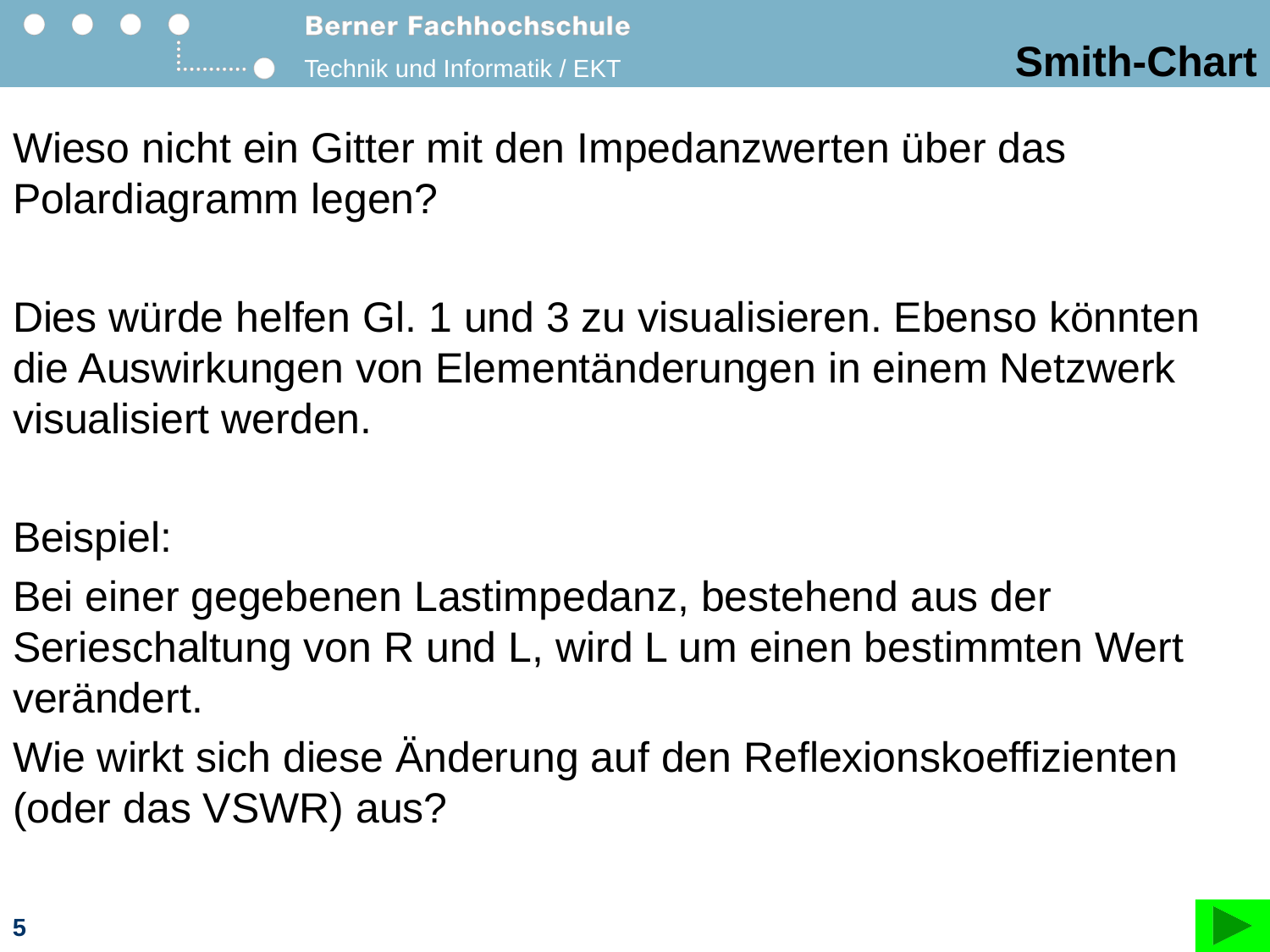

# Smith-Chart
Wieso nicht ein Gitter mit den Impedanzwerten über das Polardiagramm legen?

Dies würde helfen Gl. 1 und 3 zu visualisieren. Ebenso könnten die Auswirkungen von Elementänderungen in einem Netzwerk visualisiert werden.

Beispiel:
Bei einer gegebenen Lastimpedanz, bestehend aus der Serieschaltung von R und L, wird L um einen bestimmten Wert verändert.
Wie wirkt sich diese Änderung auf den Reflexionskoeffizienten (oder das VSWR) aus?